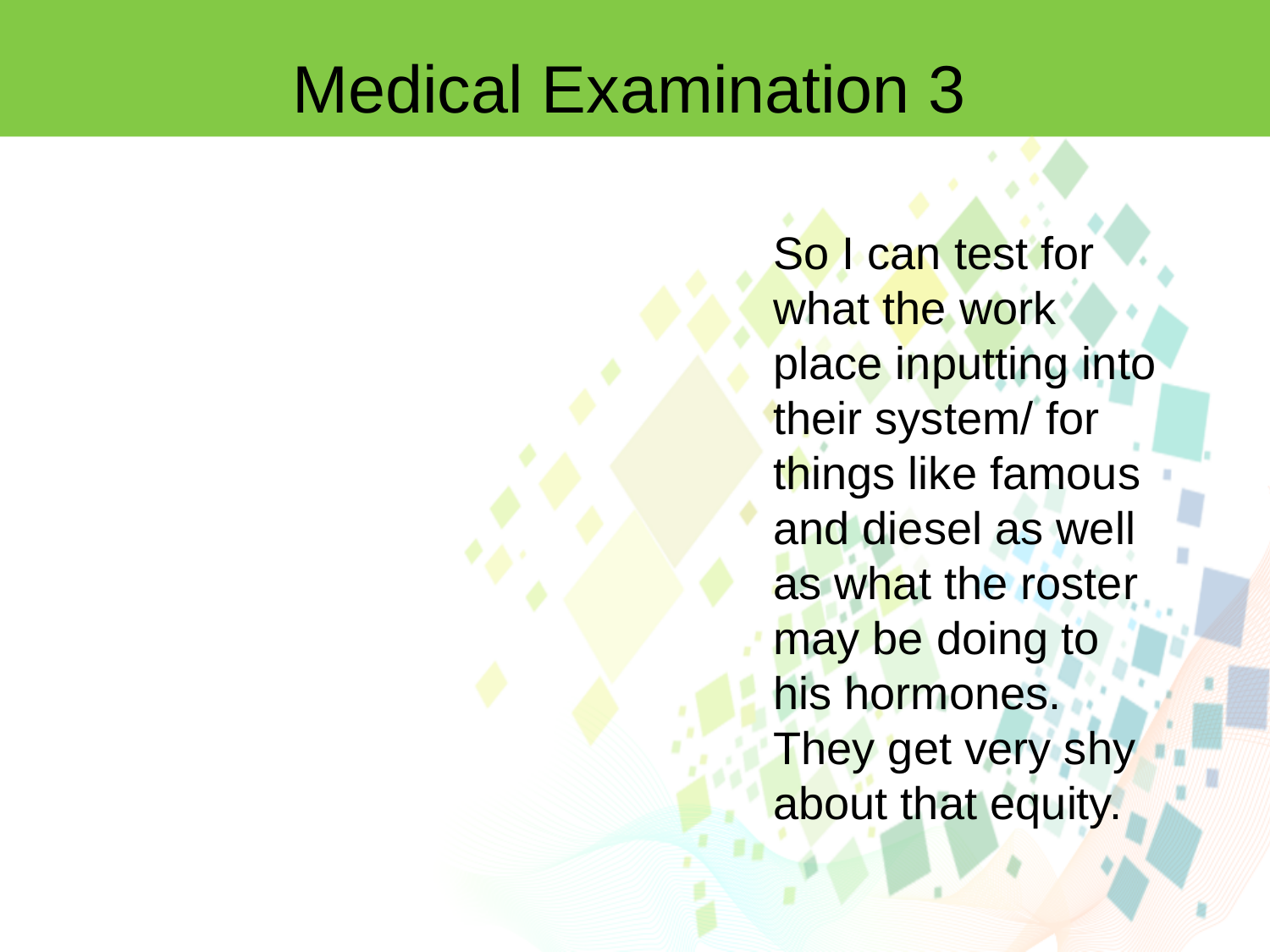

Medical Examination 3
So I can test for what the work place inputting into their system/ for things like famous and diesel as well as what the roster may be doing to his hormones. They get very shy about that equity.